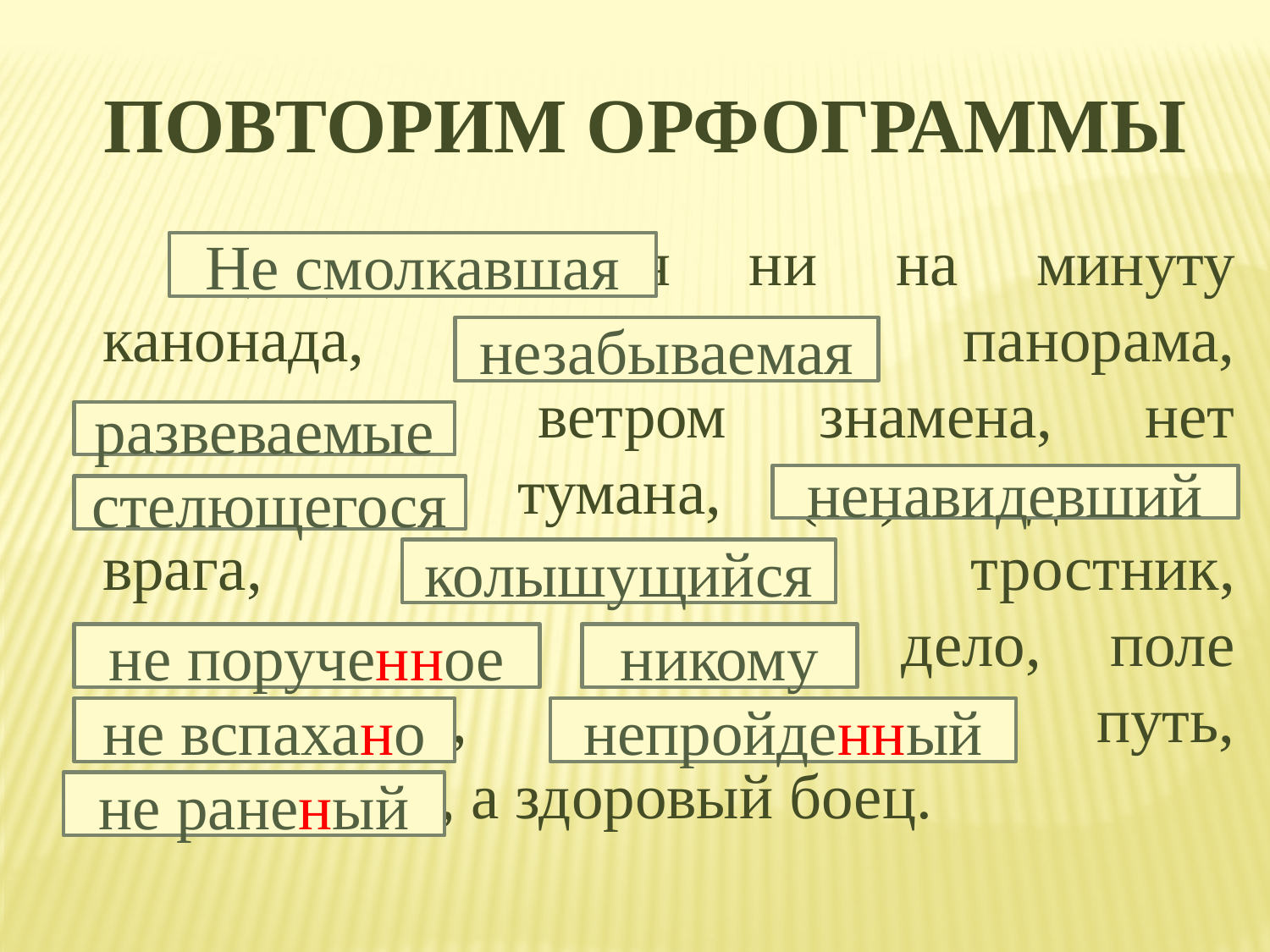

# Повторим орфограммы
		(Не)смолкавшая ни на минуту канонада, (не)забываемая панорама, развева..мые ветром знамена, нет стел..щегося тумана, (не)навидевший врага, колыш..щийся тростник, (не)порученное (ни)кому дело, поле (не)вспахано, (не)пройденный путь, (не)раненый, а здоровый боец.
Не смолкавшая
незабываемая
развеваемые
ненавидевший
стелющегося
колышущийся
не порученное
никому
не вспахано
непройденный
не раненый